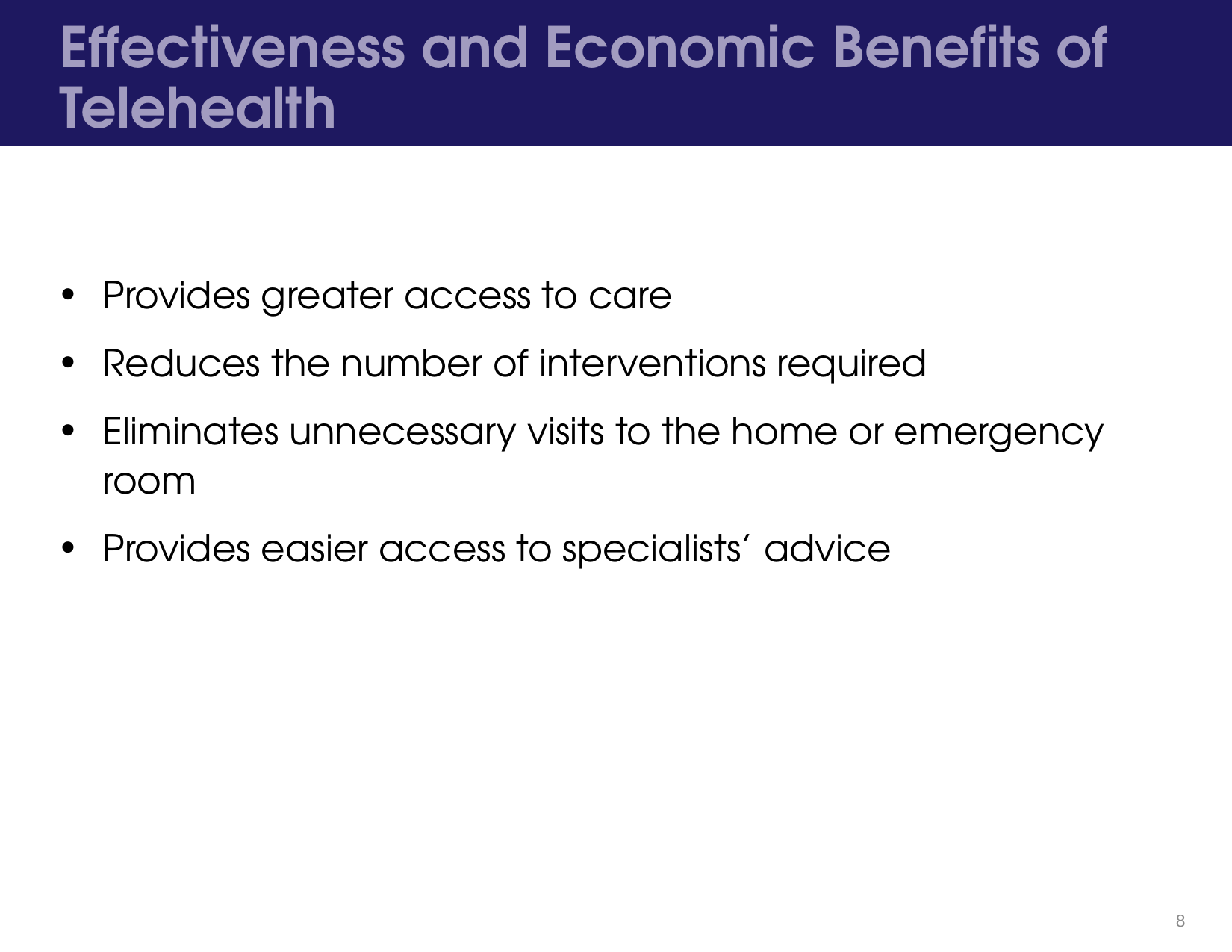

# Effectiveness and Economic Benefits of Telehealth
Provides greater access to care
Reduces the number of interventions required
Eliminates unnecessary visits to the home or emergency room
Provides easier access to specialists’ advice

8